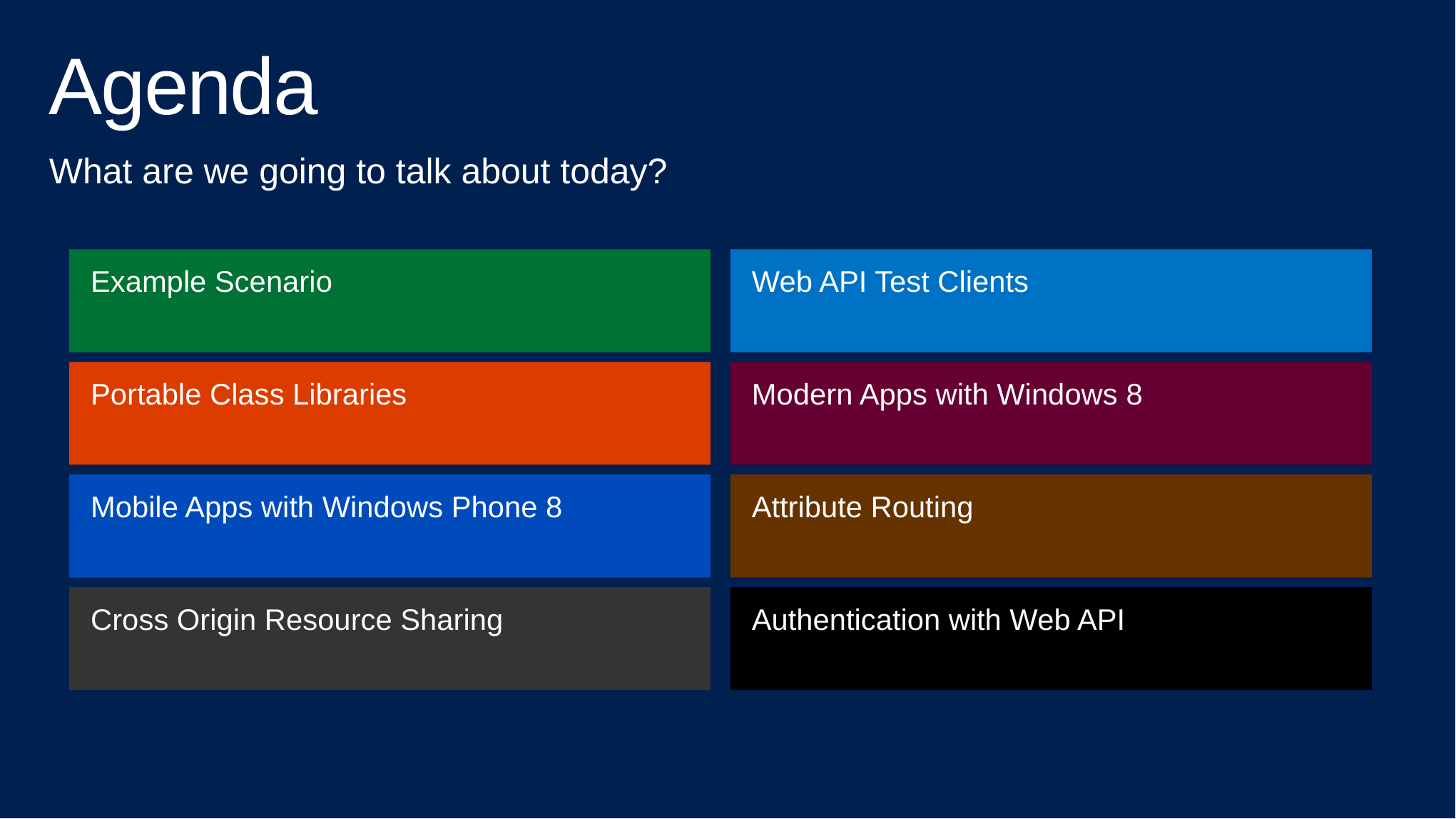

# Agenda
What are we going to talk about today?
Example Scenario
Web API Test Clients
Portable Class Libraries
Modern Apps with Windows 8
Mobile Apps with Windows Phone 8
Attribute Routing
Cross Origin Resource Sharing
Authentication with Web API